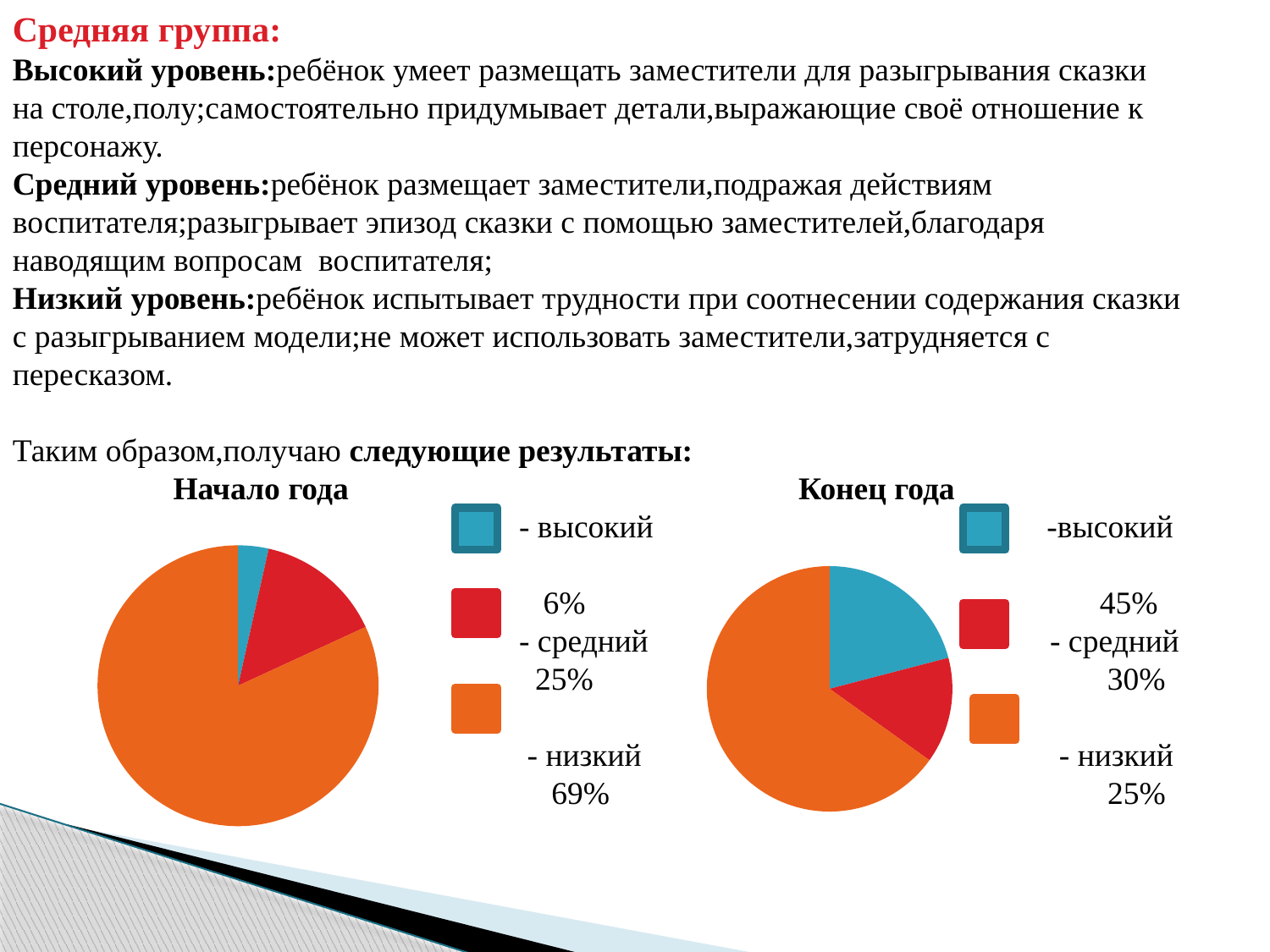

Средняя группа:
Высокий уровень:ребёнок умеет размещать заместители для разыгрывания сказки на столе,полу;самостоятельно придумывает детали,выражающие своё отношение к персонажу.
Средний уровень:ребёнок размещает заместители,подражая действиям воспитателя;разыгрывает эпизод сказки с помощью заместителей,благодаря  наводящим вопросам  воспитателя;
Низкий уровень:ребёнок испытывает трудности при соотнесении содержания сказки с разыгрыванием модели;не может использовать заместители,затрудняется с пересказом.

Таким образом,получаю следующие результаты:
                    Начало года                                                        Конец года
                                                               - высокий                                                 -высокий
                                                                  6%                                                                45%
                                                               - средний                                                  - средний
                                                                 25%                                                                30%

                                                                - низкий                                                    - низкий
                                                                   69%                                                              25%

### Chart

| Category | Продажи |
|---|---|
| высокий | 0.45 |
| средний | 0.30000000000000016 |
| низкий  | 1.4 |

### Chart

| Category | Продажи |
|---|---|
| ысокий | 0.060000000000000026 |
| средний | 0.25 |
| низкий | 1.4 |